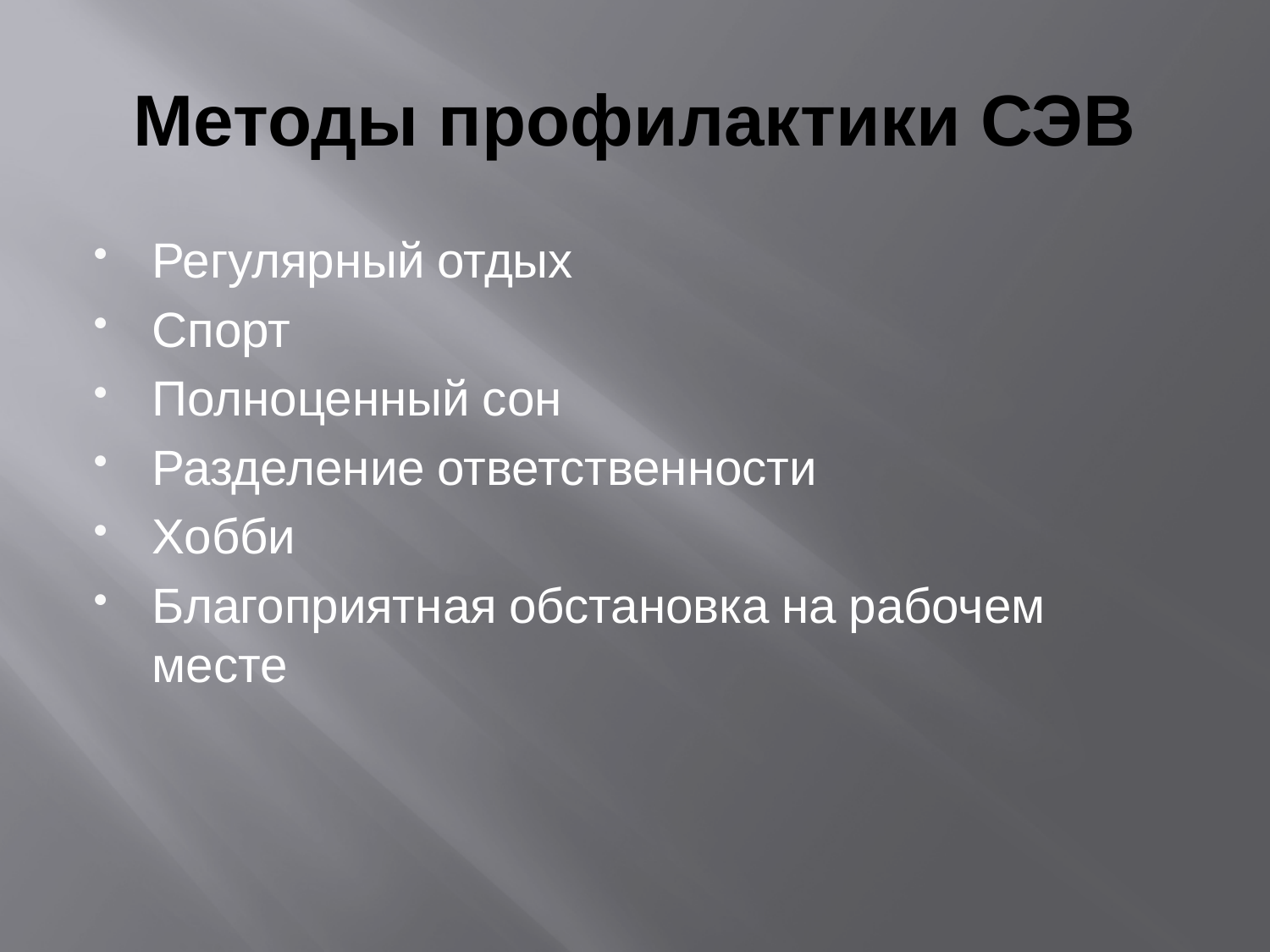

# Методы профилактики СЭВ
Регулярный отдых
Спорт
Полноценный сон
Разделение ответственности
Хобби
Благоприятная обстановка на рабочем месте